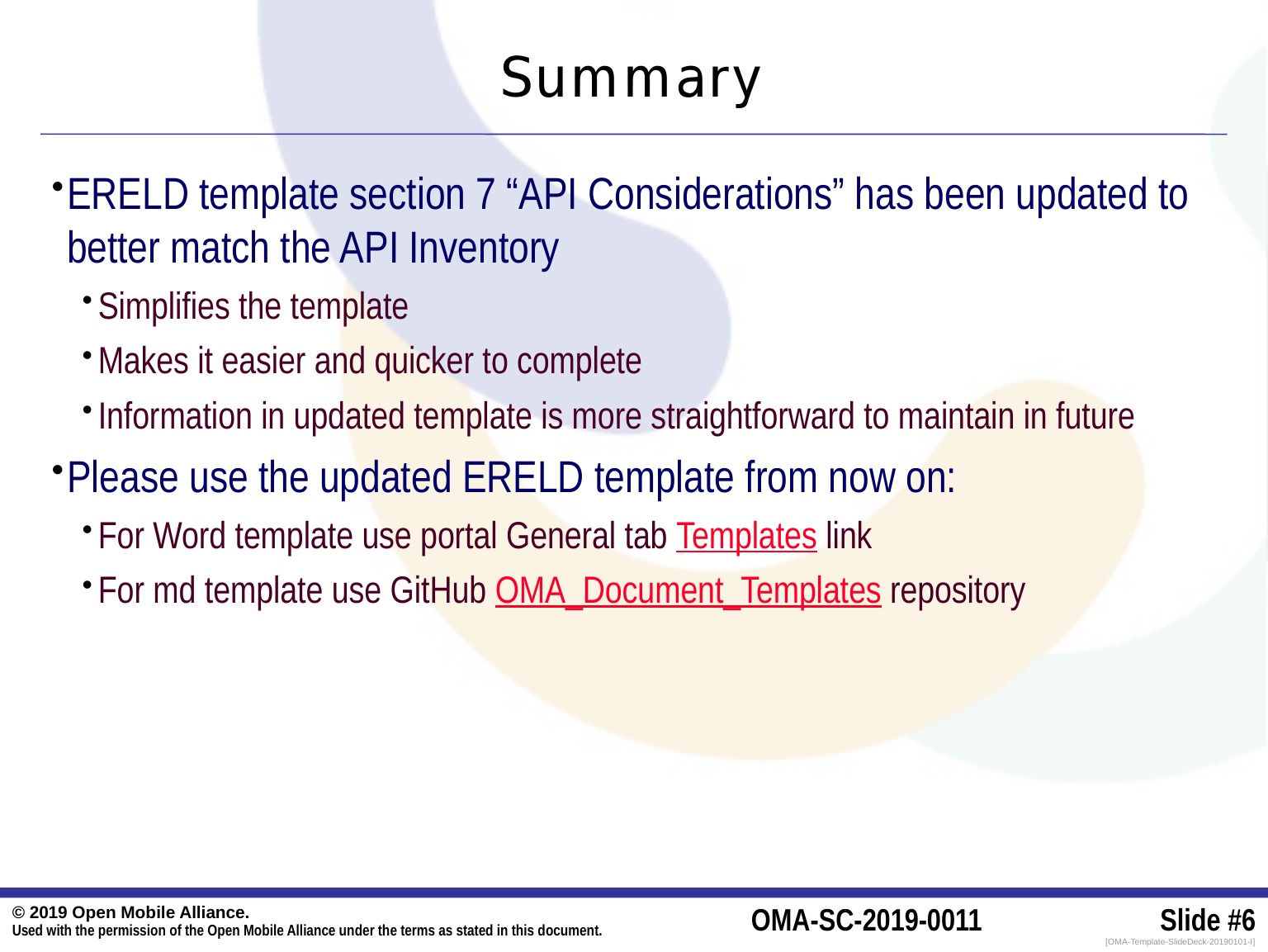

# Summary
ERELD template section 7 “API Considerations” has been updated to better match the API Inventory
Simplifies the template
Makes it easier and quicker to complete
Information in updated template is more straightforward to maintain in future
Please use the updated ERELD template from now on:
For Word template use portal General tab Templates link
For md template use GitHub OMA_Document_Templates repository